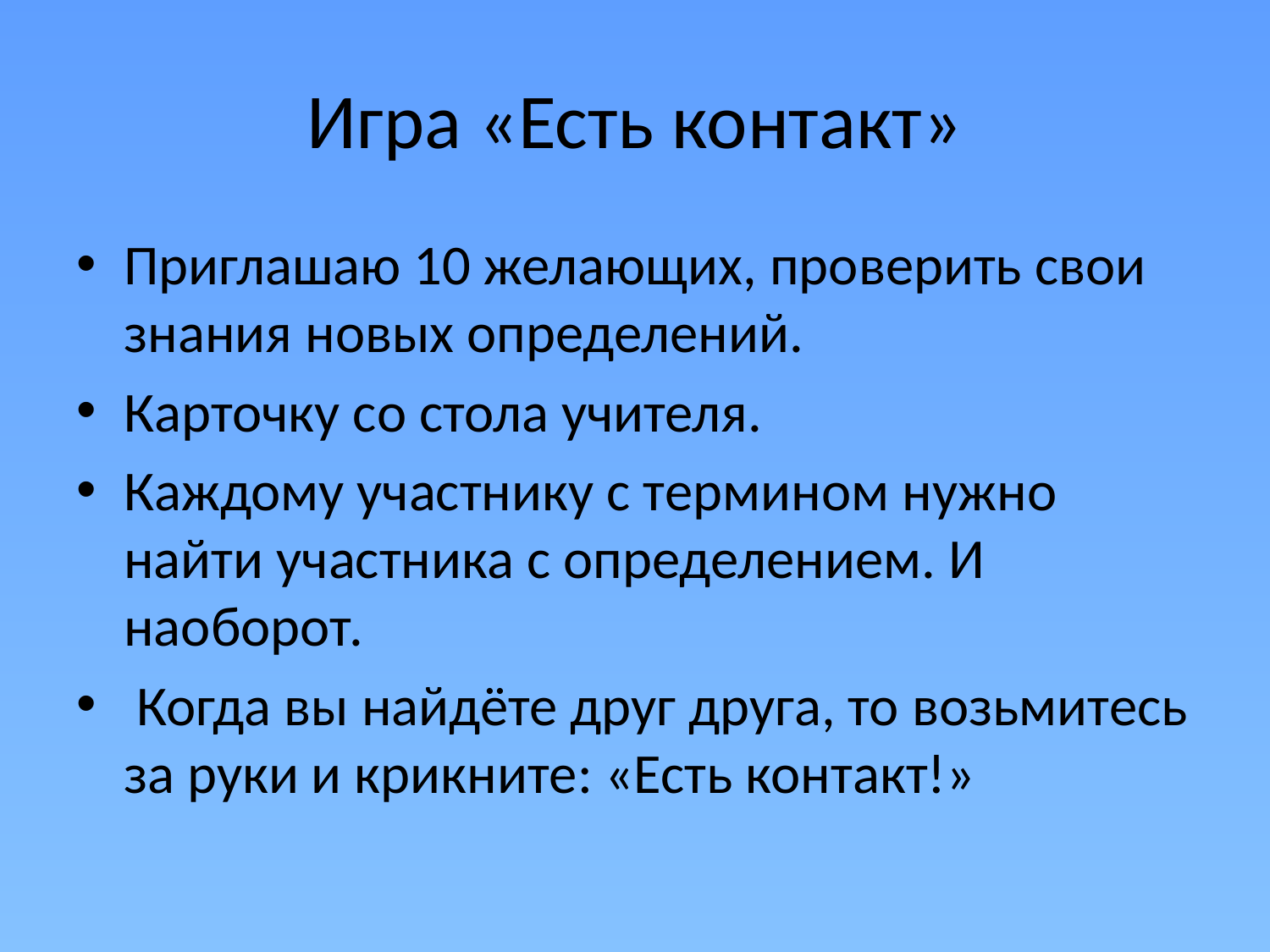

# Игра «Есть контакт»
Приглашаю 10 желающих, проверить свои знания новых определений.
Карточку со стола учителя.
Каждому участнику с термином нужно найти участника с определением. И наоборот.
 Когда вы найдёте друг друга, то возьмитесь за руки и крикните: «Есть контакт!»